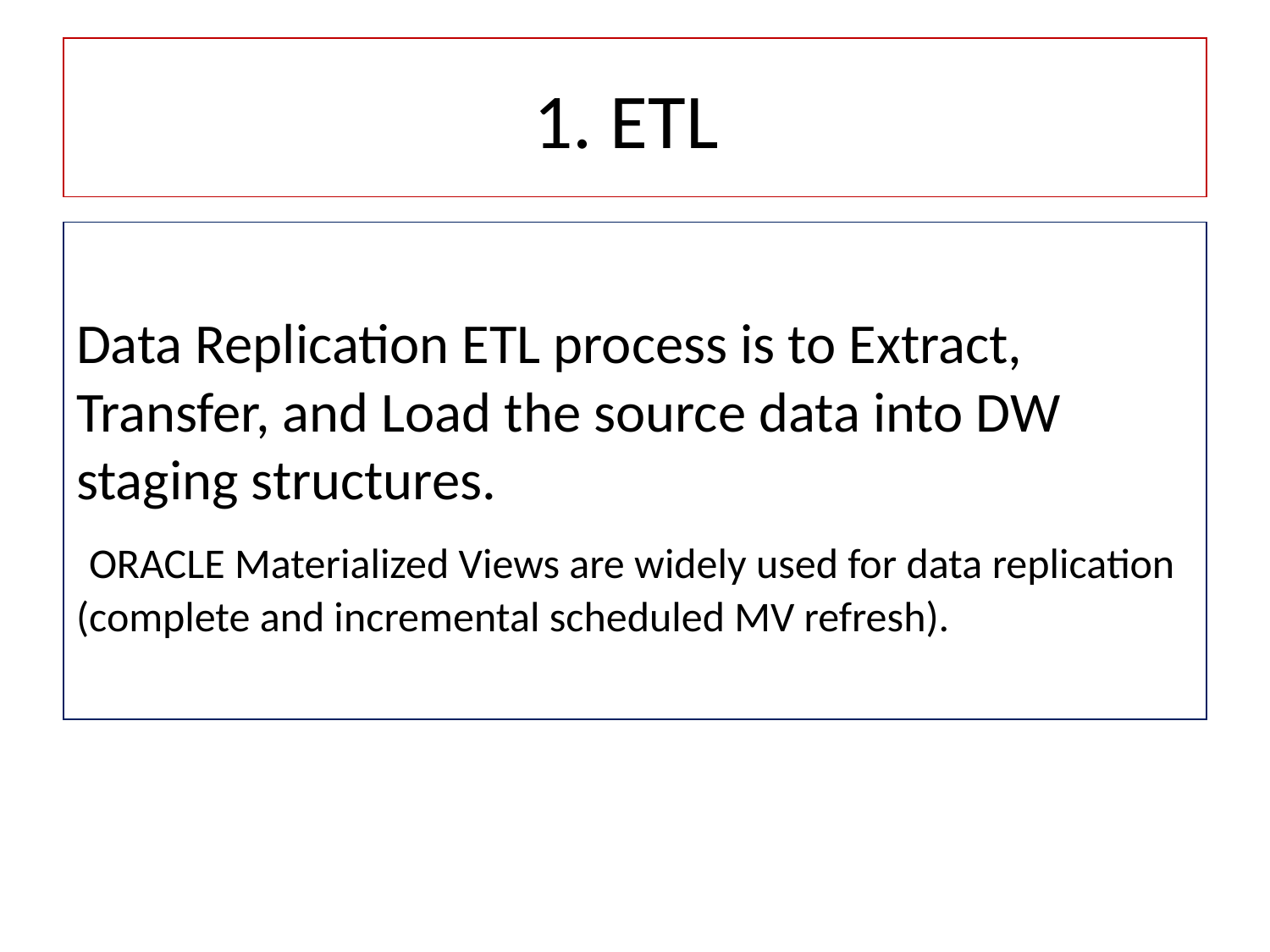

# 1. ETL

Data Replication ETL process is to Extract, Transfer, and Load the source data into DW staging structures.
 ORACLE Materialized Views are widely used for data replication (complete and incremental scheduled MV refresh).